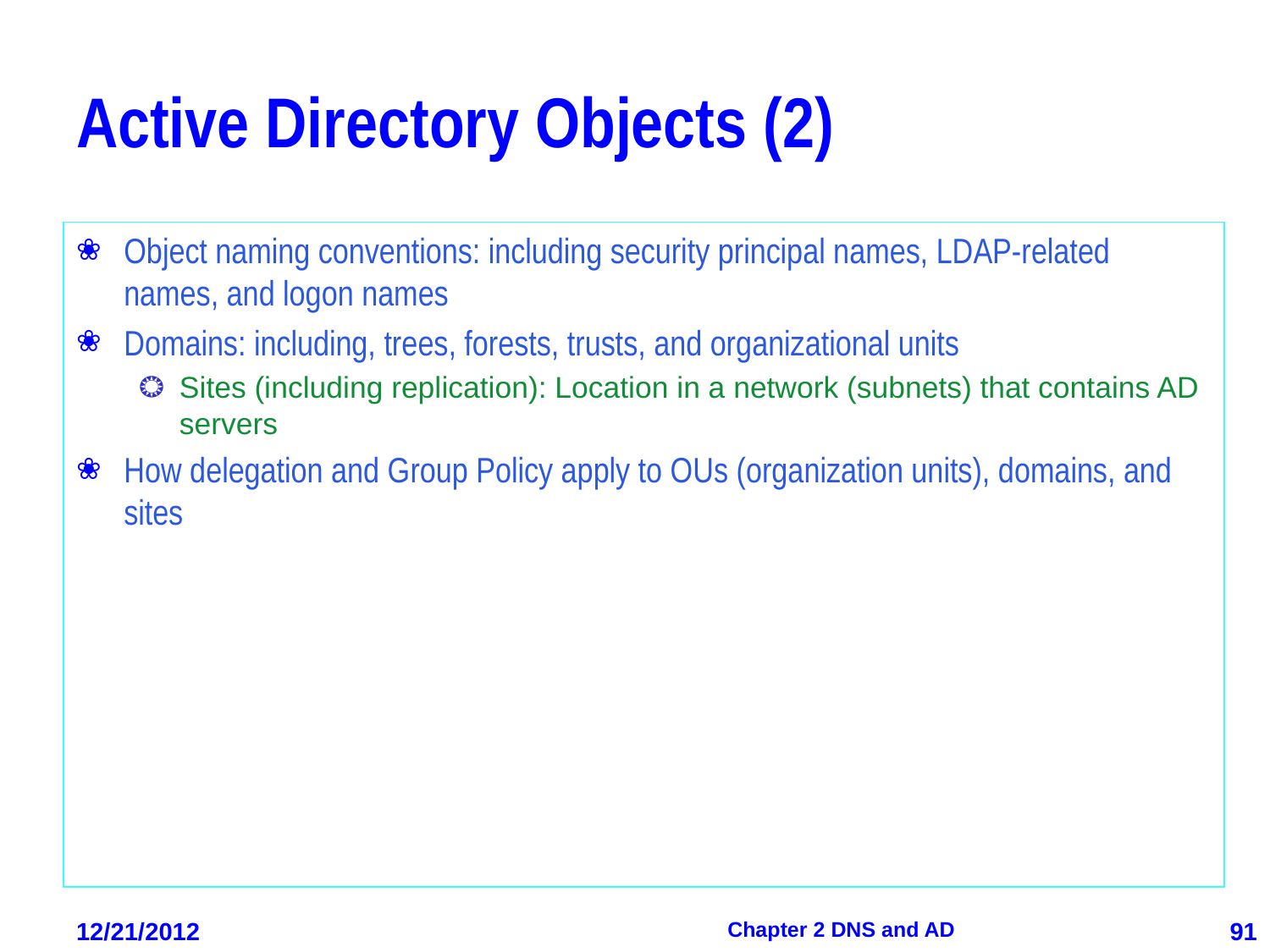

# Active Directory Objects (2)
Object naming conventions: including security principal names, LDAP-related names, and logon names
Domains: including, trees, forests, trusts, and organizational units
Sites (including replication): Location in a network (subnets) that contains AD servers
How delegation and Group Policy apply to OUs (organization units), domains, and sites

12/21/2012
Chapter 2 DNS and AD
91